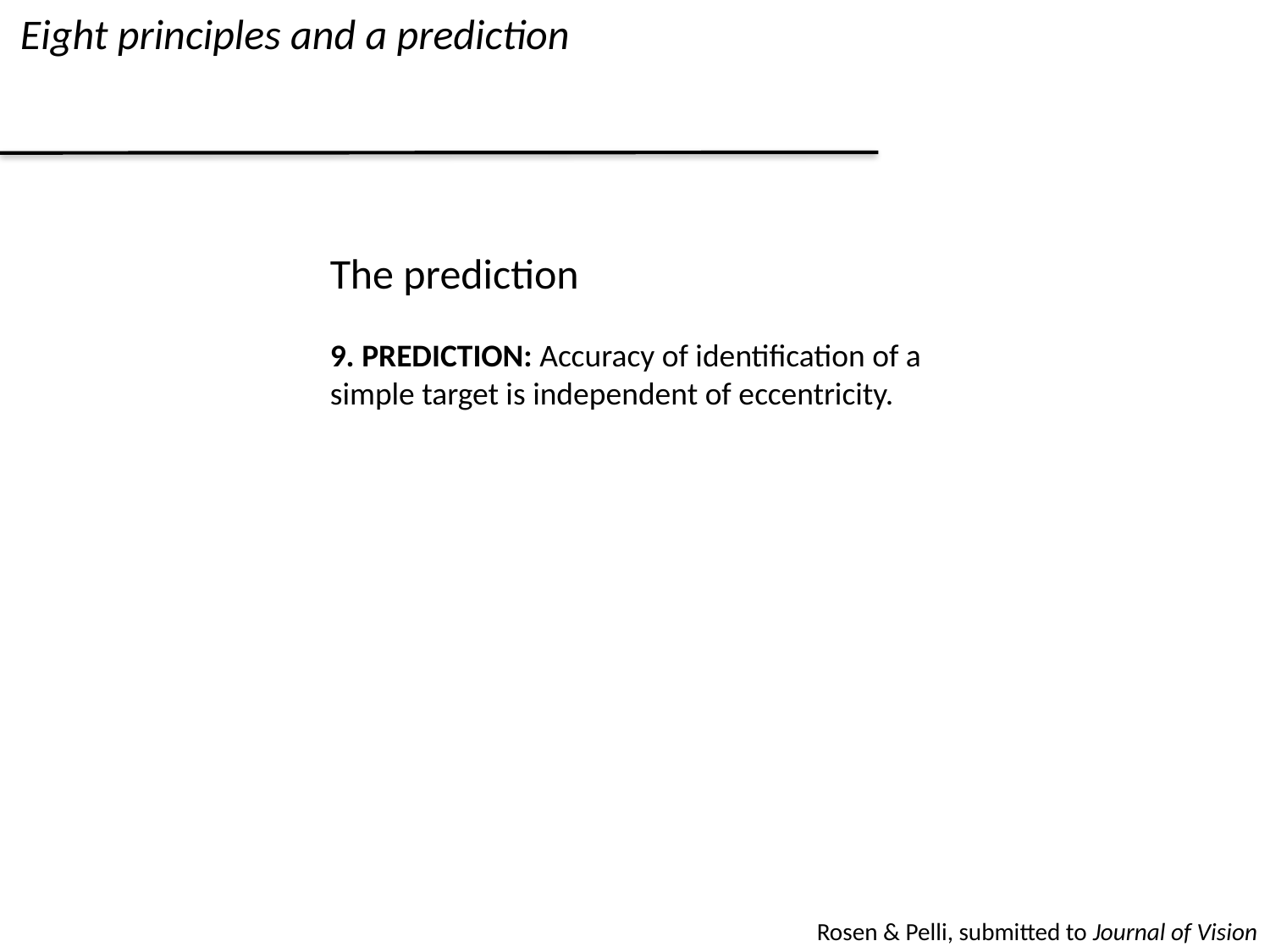

Eight principles and a prediction
The prediction

9. PREDICTION: Accuracy of identification of a simple target is independent of eccentricity.
Rosen & Pelli, submitted to Journal of Vision